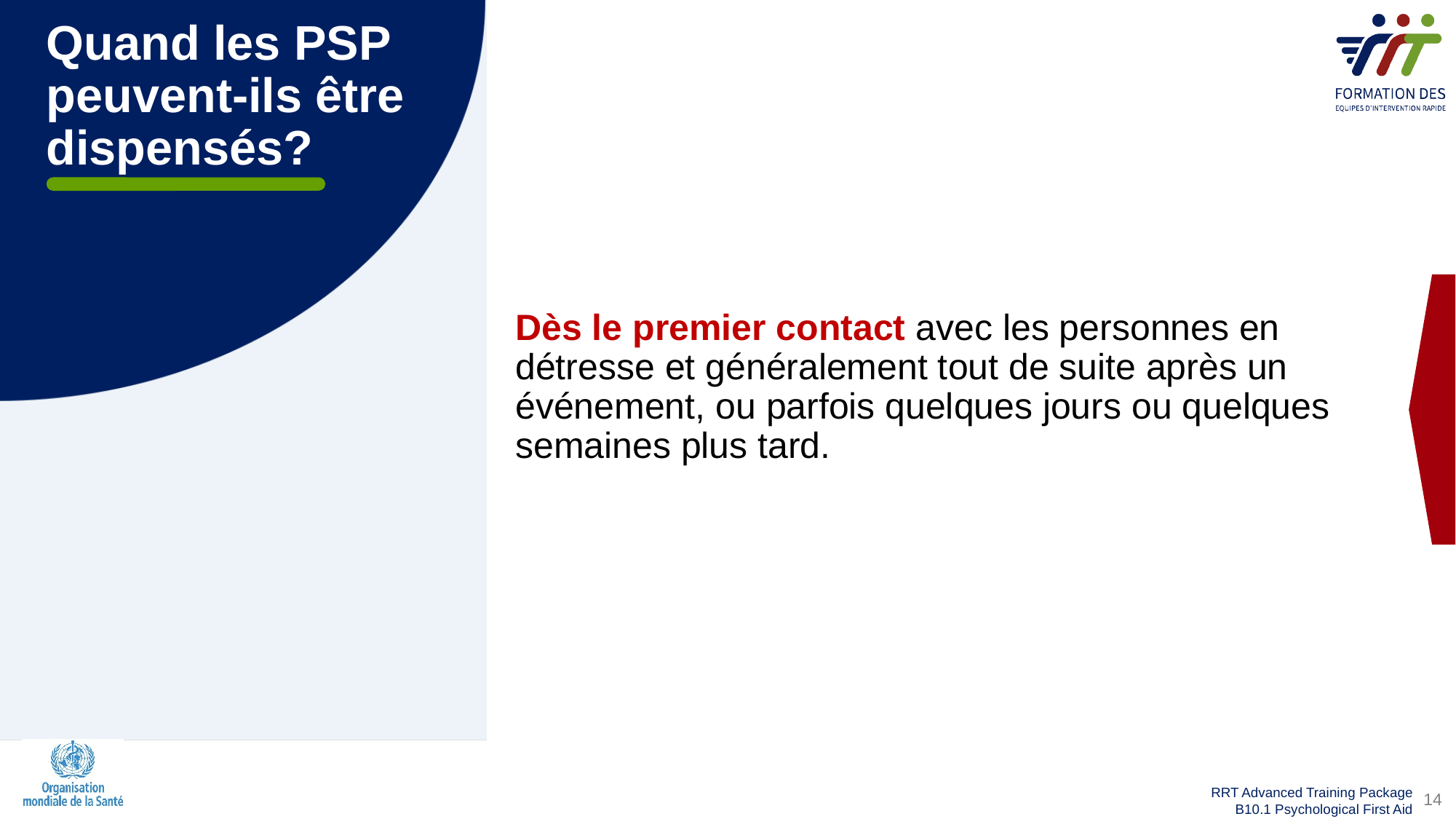

Quand les PSP peuvent-ils être dispensés?
Dès le premier contact avec les personnes en détresse et généralement tout de suite après un événement, ou parfois quelques jours ou quelques semaines plus tard.